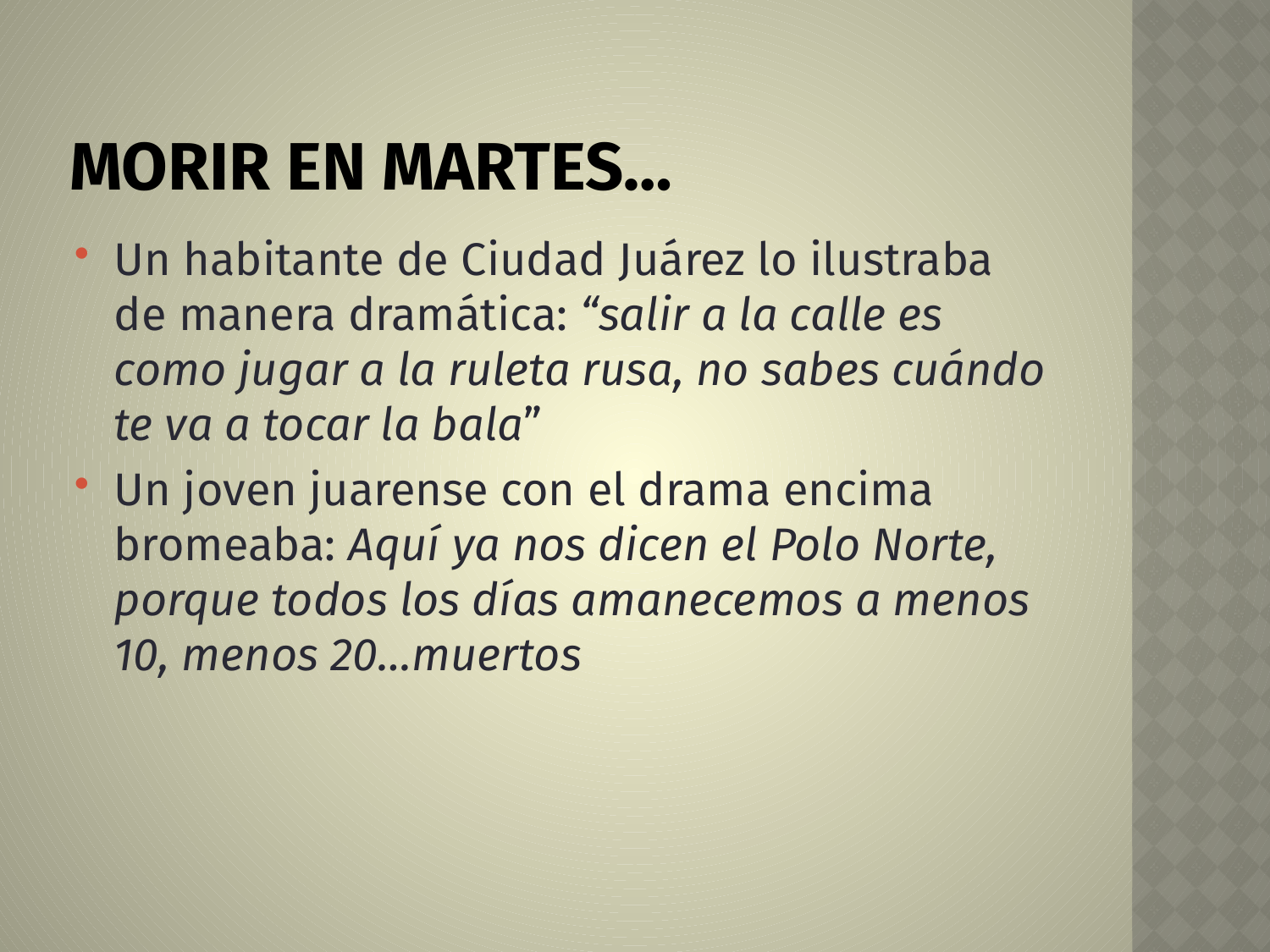

# MORIR EN MARTES…
Un habitante de Ciudad Juárez lo ilustraba de manera dramática: “salir a la calle es como jugar a la ruleta rusa, no sabes cuándo te va a tocar la bala”
Un joven juarense con el drama encima bromeaba: Aquí ya nos dicen el Polo Norte, porque todos los días amanecemos a menos 10, menos 20…muertos